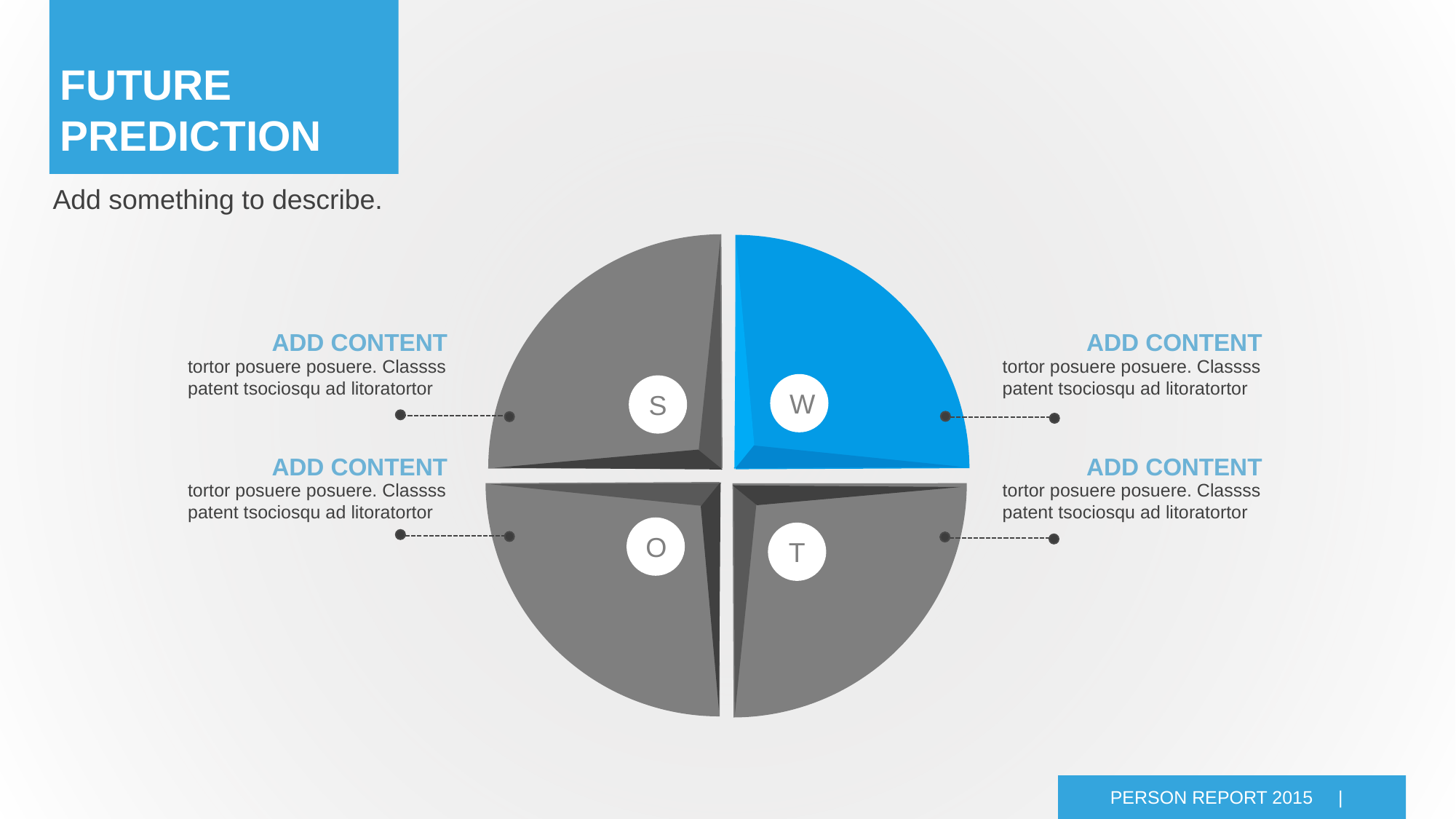

FUTURE PREDICTION

Add something to describe.

S

W

O

T

ADD CONTENT
ADD CONTENT
tortor posuere posuere. Classss patent tsociosqu ad litoratortor
tortor posuere posuere. Classss patent tsociosqu ad litoratortor

ADD CONTENT
ADD CONTENT
tortor posuere posuere. Classss patent tsociosqu ad litoratortor
tortor posuere posuere. Classss patent tsociosqu ad litoratortor

PERSON REPORT 2015     |